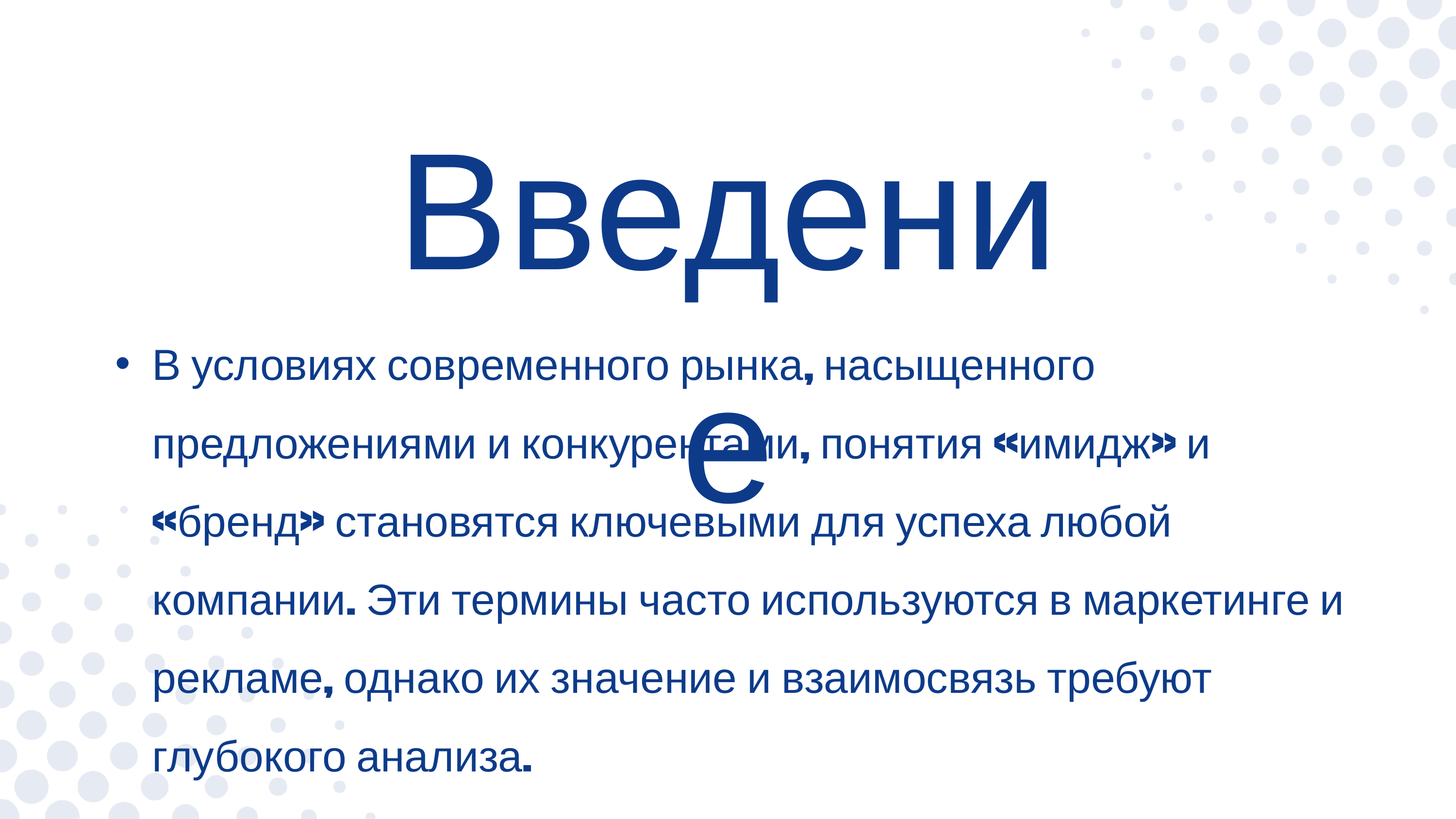

Введение
В условиях современного рынка, насыщенного предложениями и конкурентами, понятия «имидж» и «бренд» становятся ключевыми для успеха любой компании. Эти термины часто используются в маркетинге и рекламе, однако их значение и взаимосвязь требуют глубокого анализа.